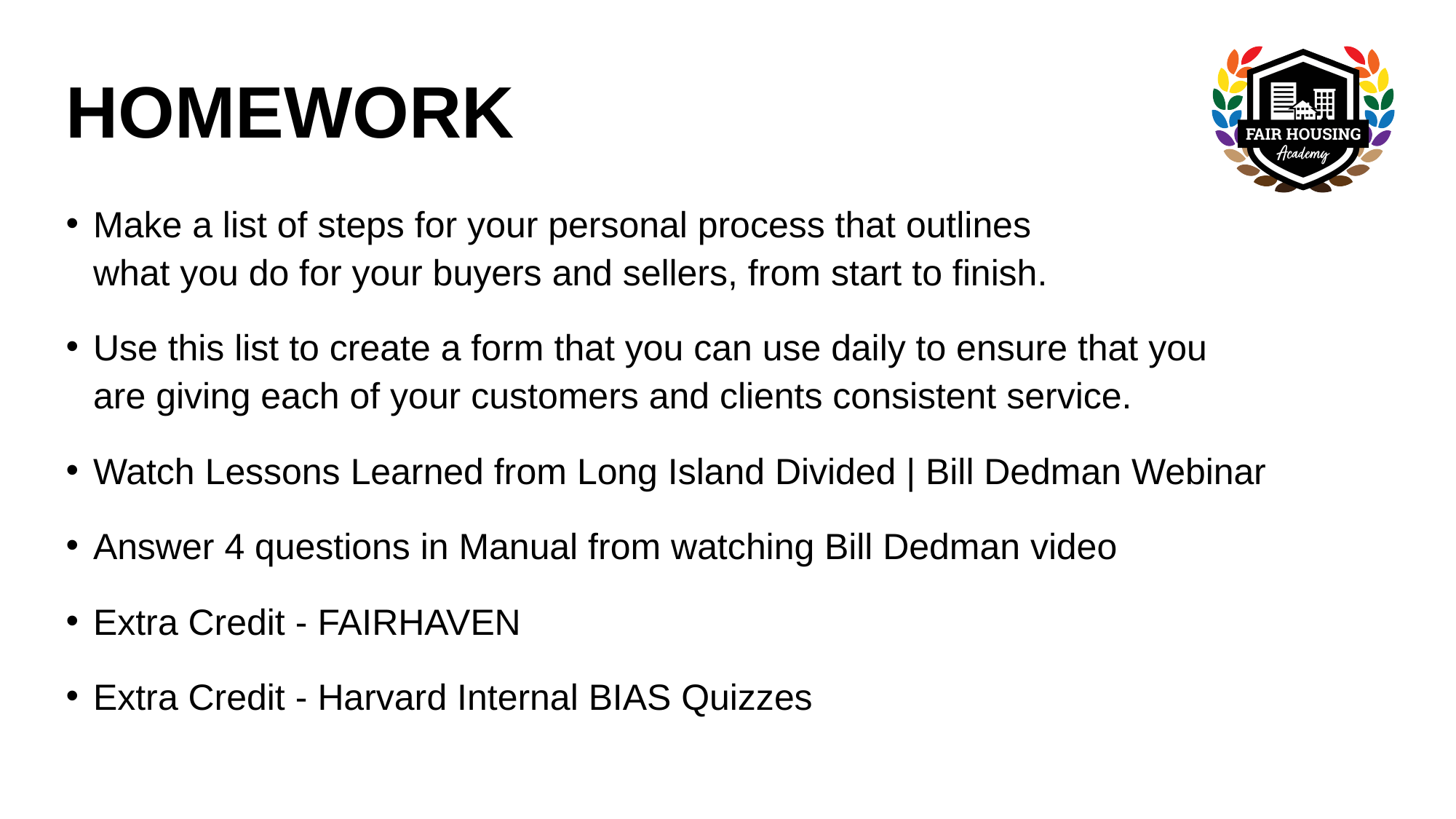

# HOMEWORK
Make a list of steps for your personal process that outlines
what you do for your buyers and sellers, from start to finish.
Use this list to create a form that you can use daily to ensure that you
are giving each of your customers and clients consistent service.
Watch Lessons Learned from Long Island Divided | Bill Dedman Webinar
Answer 4 questions in Manual from watching Bill Dedman video
Extra Credit - FAIRHAVEN
Extra Credit - Harvard Internal BIAS Quizzes